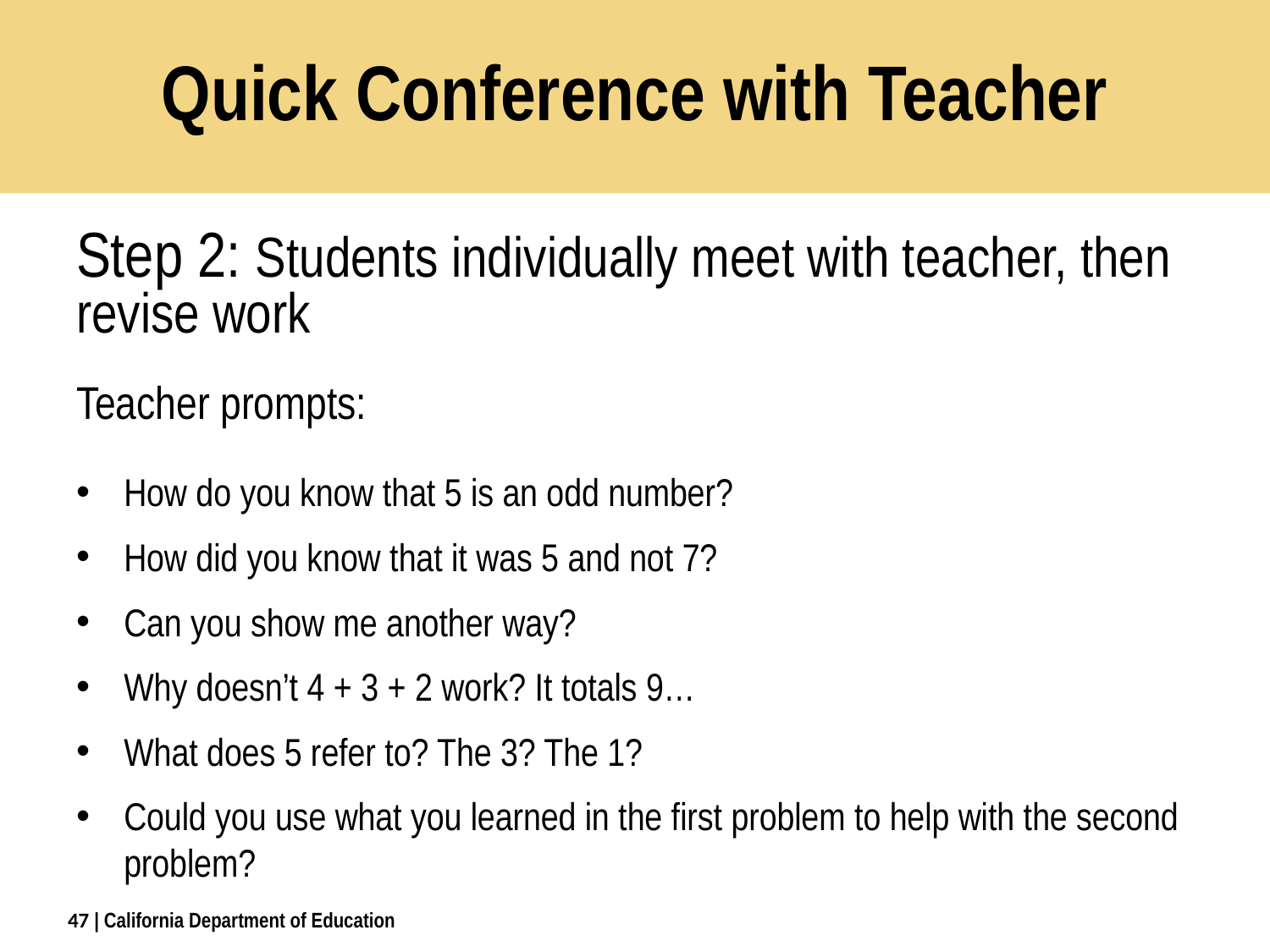

# Quick Conference with Teacher
Step 2: Students individually meet with teacher, then revise work
Teacher prompts:
How do you know that 5 is an odd number?
How did you know that it was 5 and not 7?
Can you show me another way?
Why doesn’t 4 + 3 + 2 work? It totals 9…
What does 5 refer to? The 3? The 1?
Could you use what you learned in the first problem to help with the second problem?

47
| California Department of Education